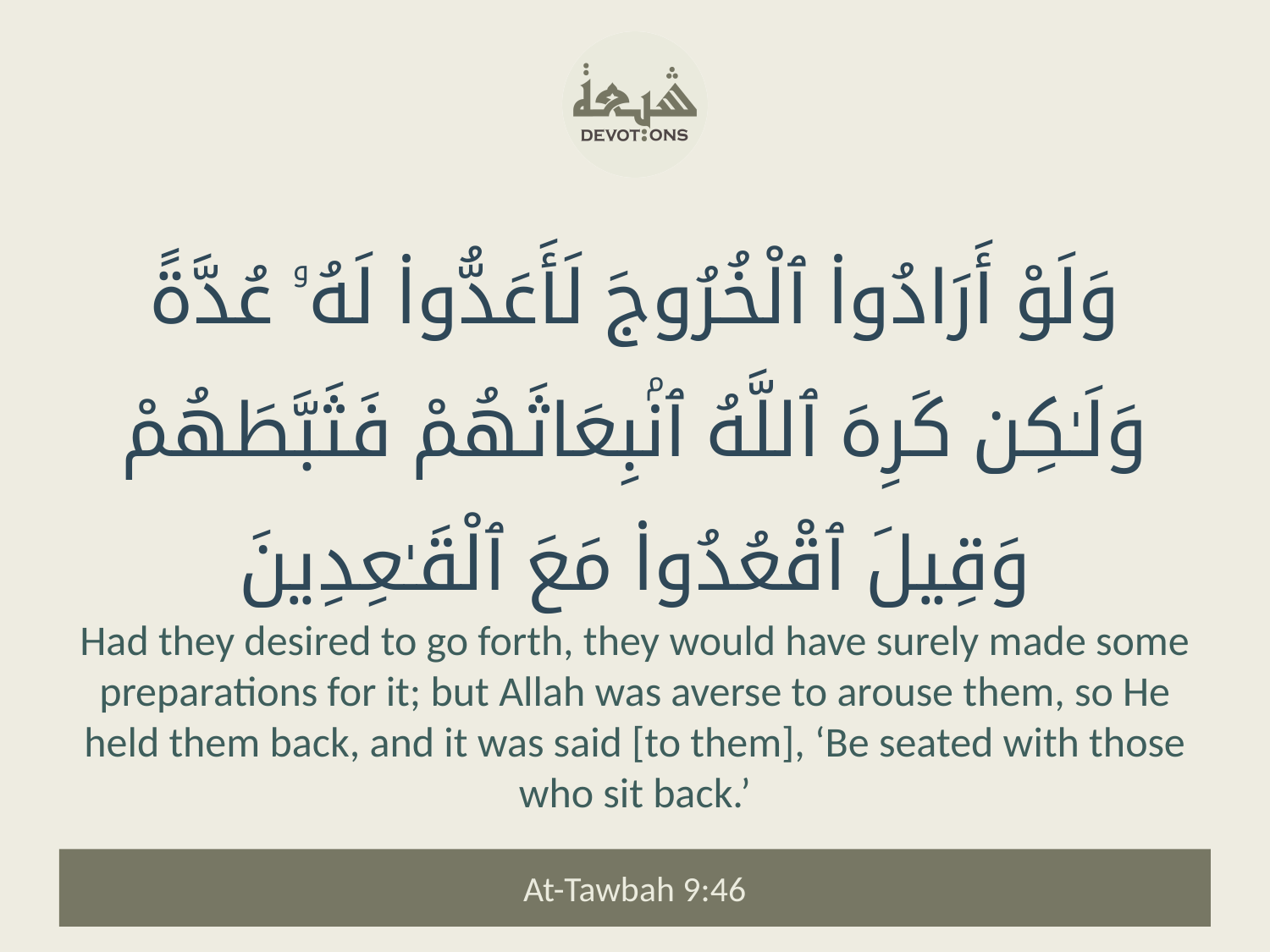

وَلَوْ أَرَادُوا۟ ٱلْخُرُوجَ لَأَعَدُّوا۟ لَهُۥ عُدَّةً وَلَـٰكِن كَرِهَ ٱللَّهُ ٱنۢبِعَاثَهُمْ فَثَبَّطَهُمْ وَقِيلَ ٱقْعُدُوا۟ مَعَ ٱلْقَـٰعِدِينَ
Had they desired to go forth, they would have surely made some preparations for it; but Allah was averse to arouse them, so He held them back, and it was said [to them], ‘Be seated with those who sit back.’
At-Tawbah 9:46